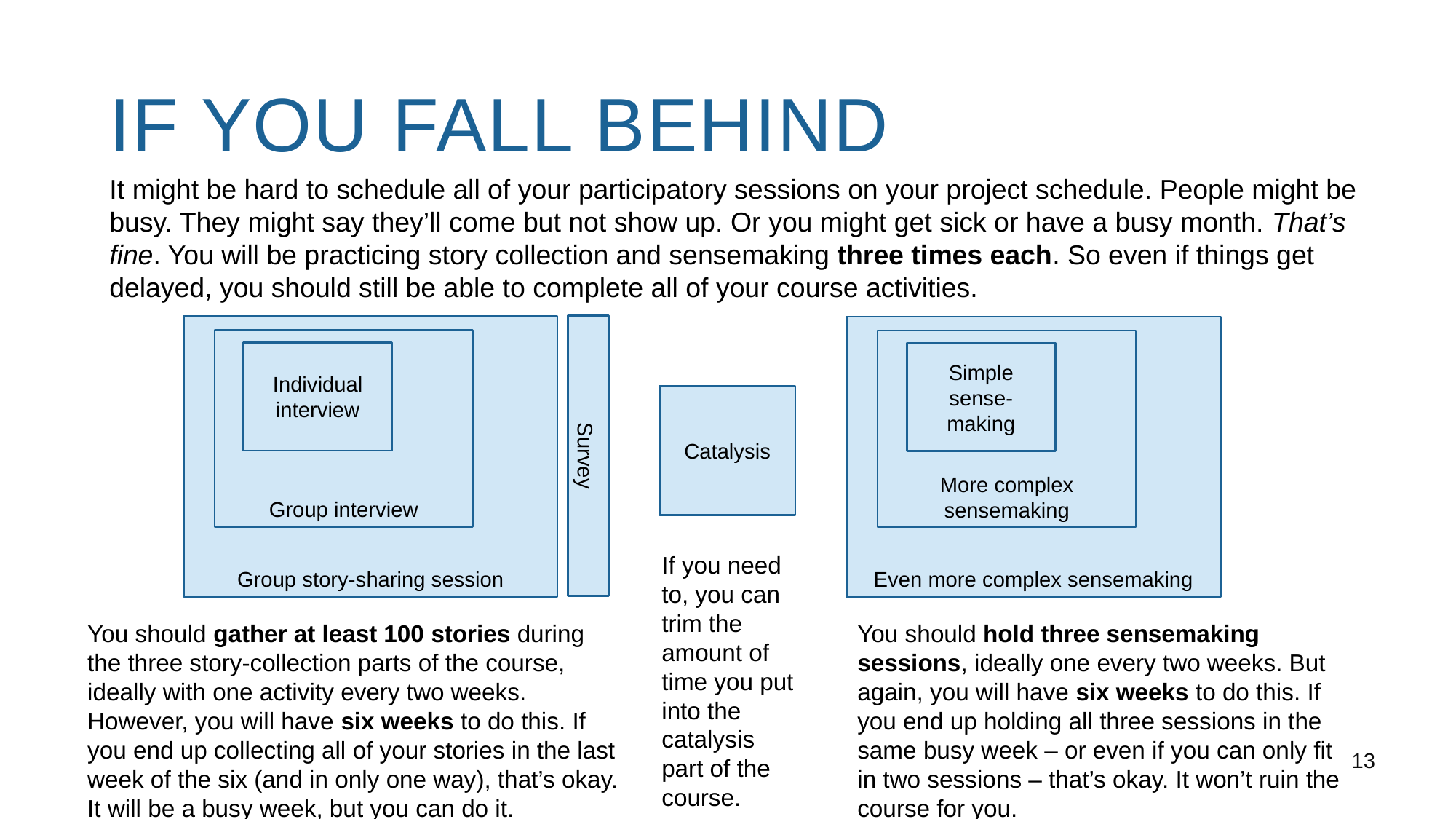

# If you fall behind
It might be hard to schedule all of your participatory sessions on your project schedule. People might be busy. They might say they’ll come but not show up. Or you might get sick or have a busy month. That’s fine. You will be practicing story collection and sensemaking three times each. So even if things get delayed, you should still be able to complete all of your course activities.
Group story-sharing session
Group interview
Individual interview
Survey
Even more complex sensemaking
More complex sensemaking
Simple sense-making
Catalysis
If you need to, you can trim the amount of time you put into the catalysis part of the course.
You should gather at least 100 stories during the three story-collection parts of the course, ideally with one activity every two weeks. However, you will have six weeks to do this. If you end up collecting all of your stories in the last week of the six (and in only one way), that’s okay. It will be a busy week, but you can do it.
You should hold three sensemaking sessions, ideally one every two weeks. But again, you will have six weeks to do this. If you end up holding all three sessions in the same busy week – or even if you can only fit in two sessions – that’s okay. It won’t ruin the course for you.
13